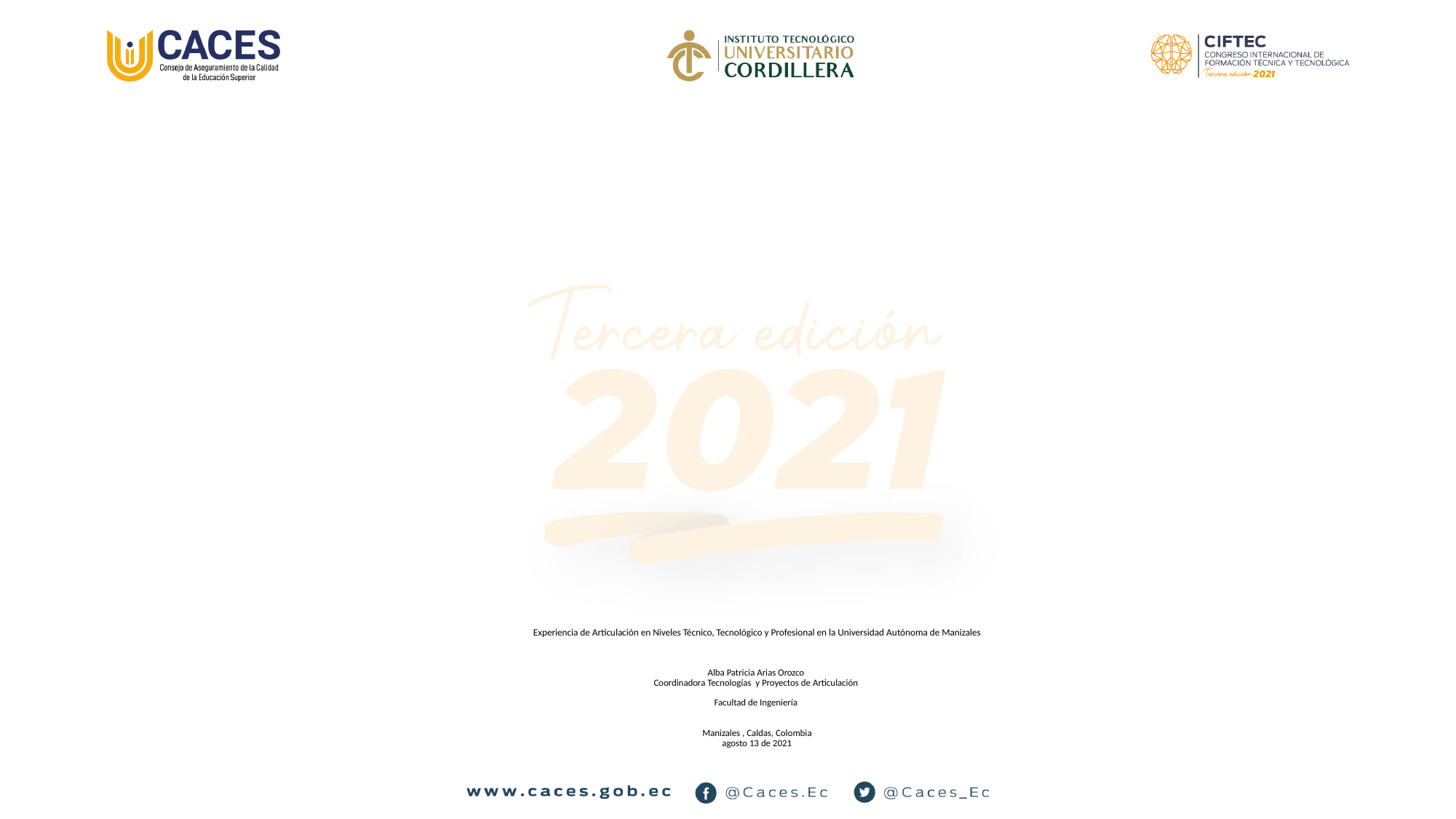

# Experiencia de Articulación en Niveles Técnico, Tecnológico y Profesional en la Universidad Autónoma de Manizales Alba Patricia Arias Orozco Coordinadora Tecnologías  y Proyectos de Articulación Facultad de Ingeniería Manizales , Caldas, Colombia agosto 13 de 2021